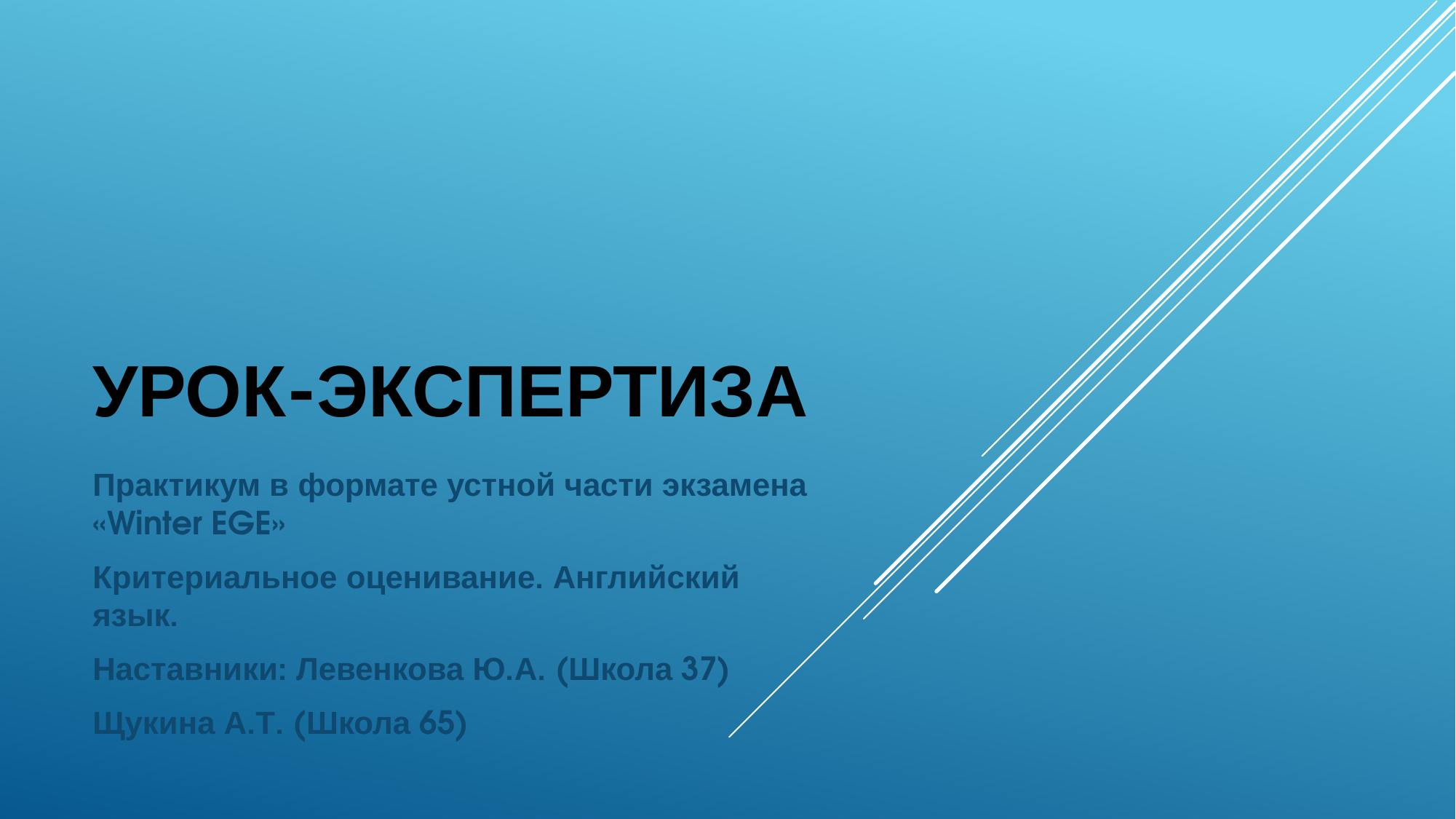

# Урок-экспертиза
Практикум в формате устной части экзамена  «Winter EGE»
Критериальное оценивание. Английский язык.
Наставники: Левенкова Ю.А. (Школа 37)
Щукина А.Т. (Школа 65)